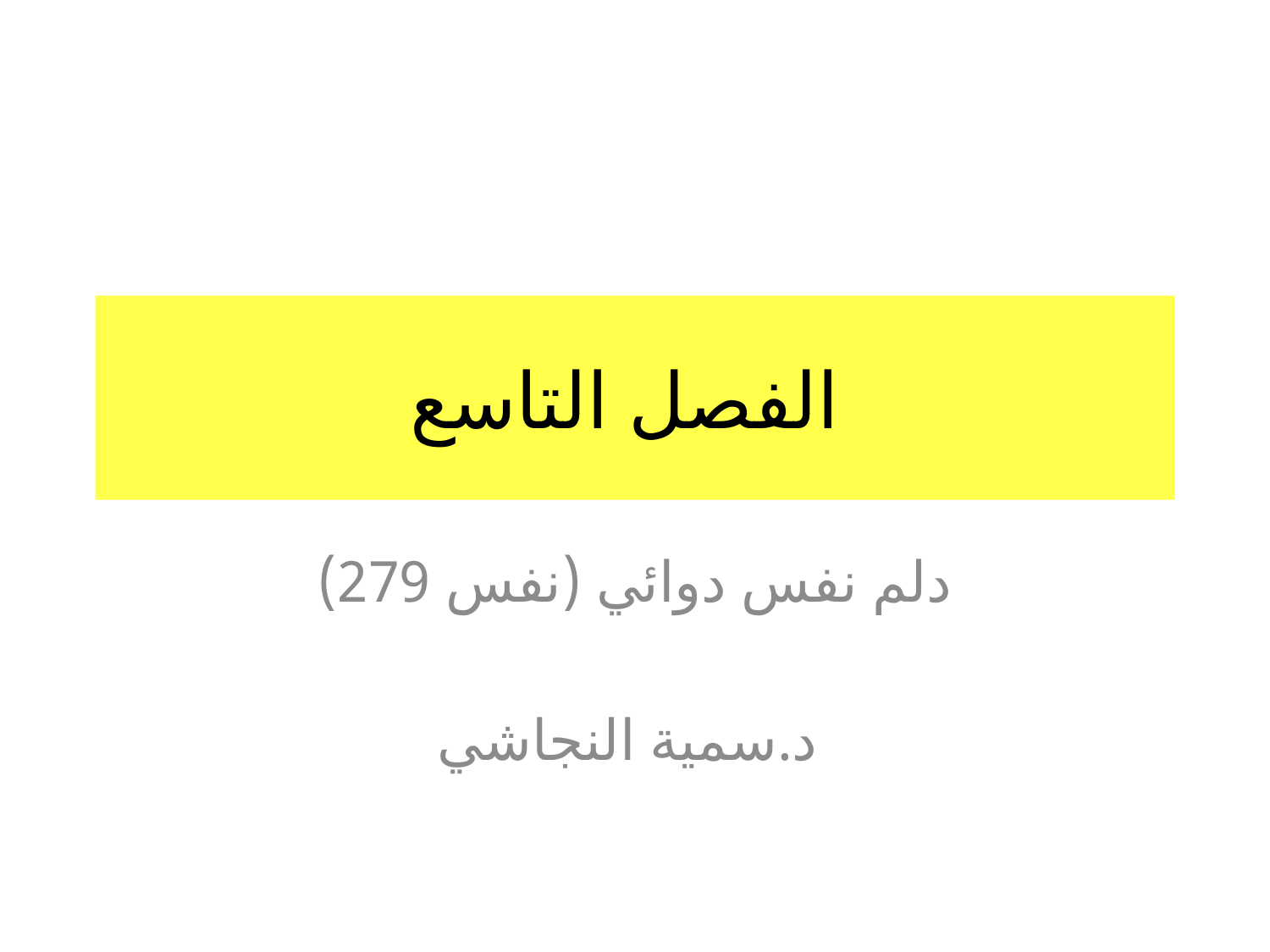

# الفصل التاسع
دلم نفس دوائي (نفس 279)

د.سمية النجاشي